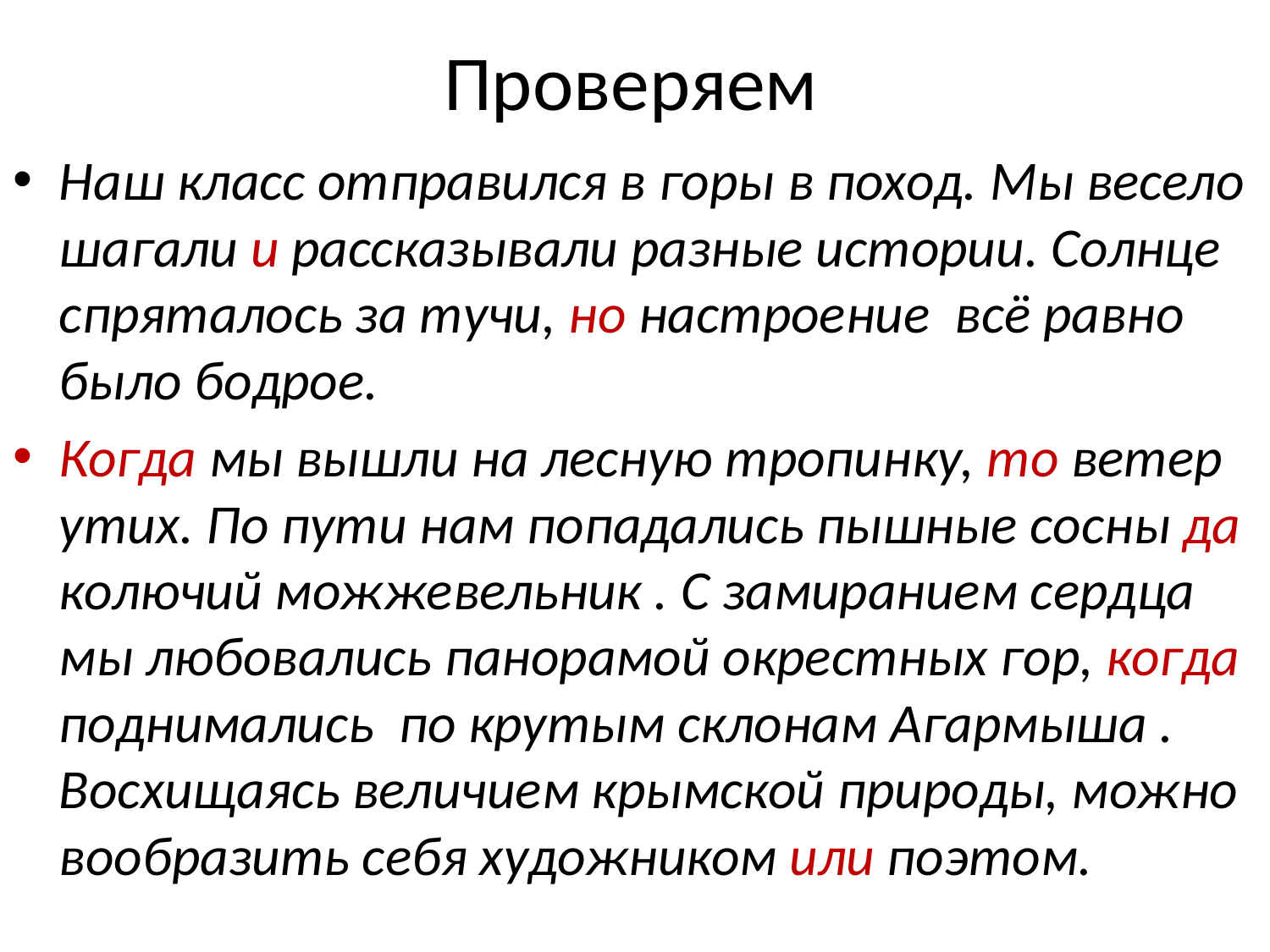

# Проверяем
Наш класс отправился в горы в поход. Мы весело шагали и рассказывали разные истории. Солнце спряталось за тучи, но настроение  всё равно было бодрое.
Когда мы вышли на лесную тропинку, то ветер утих. По пути нам попадались пышные сосны да колючий можжевельник . С замиранием сердца мы любовались панорамой окрестных гор, когда поднимались  по крутым склонам Агармыша . Восхищаясь величием крымской природы, можно вообразить себя художником или поэтом.